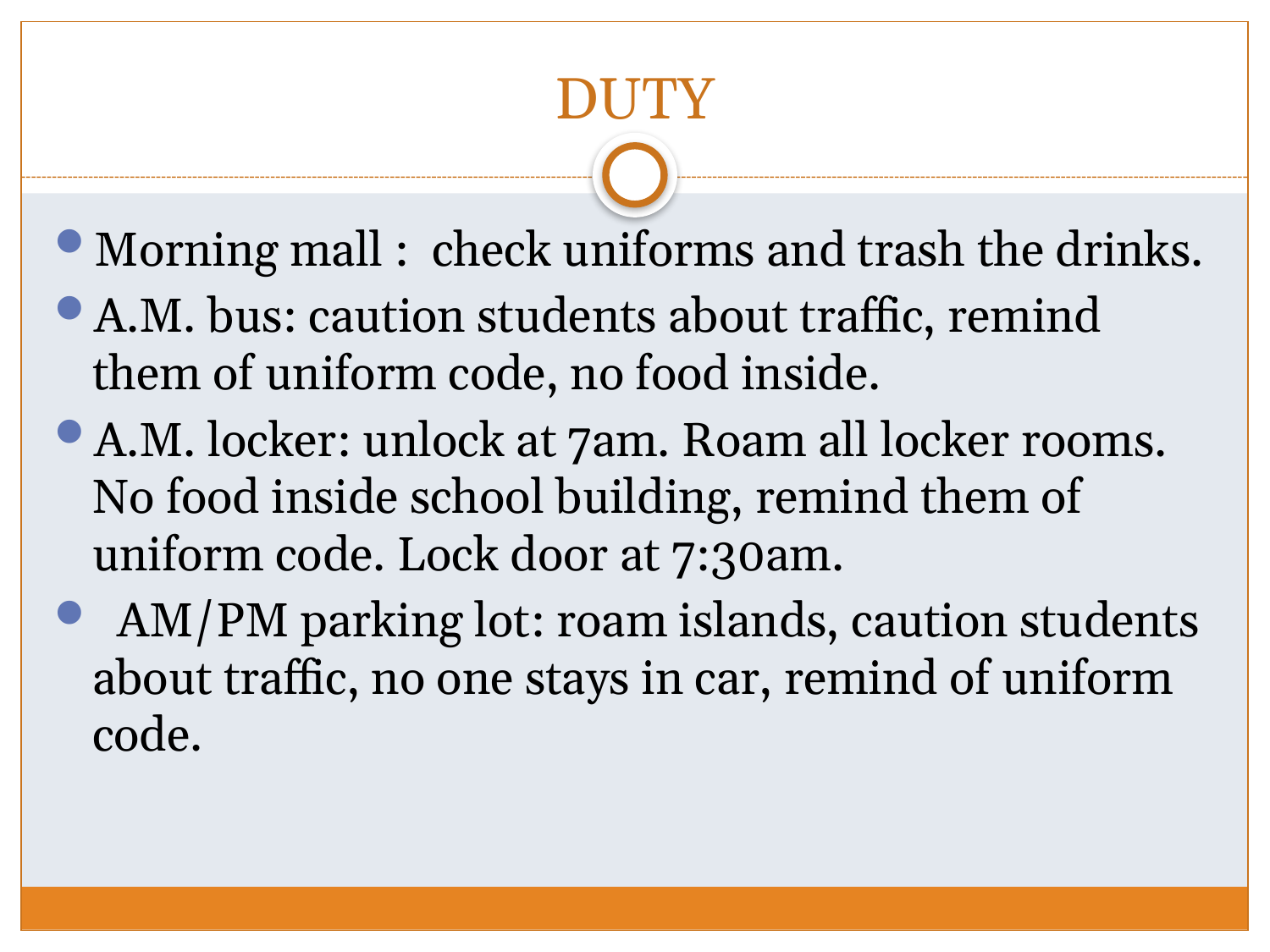

# DUTY
Morning mall :  check uniforms and trash the drinks.
A.M. bus: caution students about traffic, remind them of uniform code, no food inside.
A.M. locker: unlock at 7am. Roam all locker rooms.  No food inside school building, remind them of uniform code. Lock door at 7:30am.
  AM/PM parking lot: roam islands, caution students about traffic, no one stays in car, remind of uniform code.